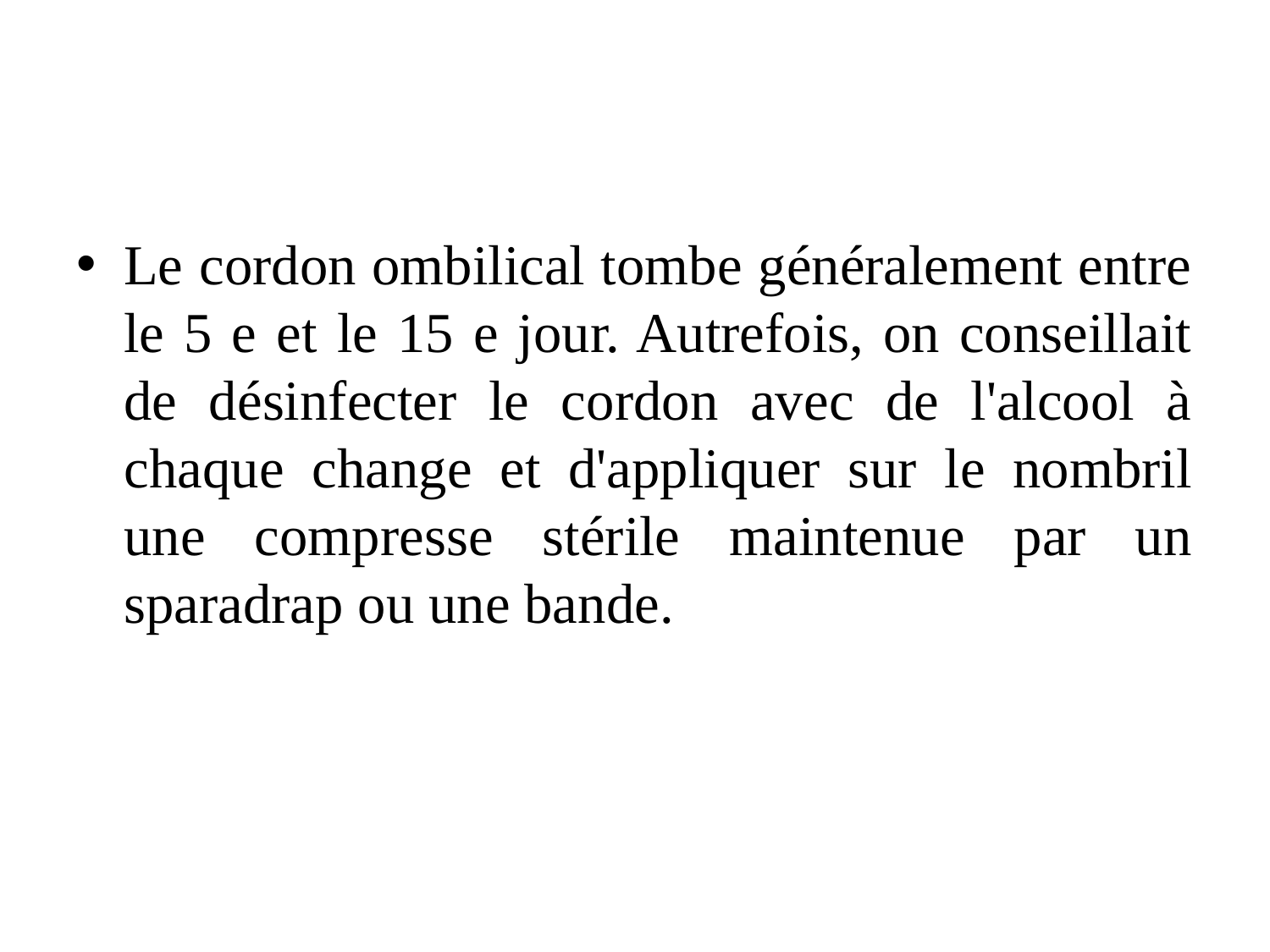

#
Le cordon ombilical tombe généralement entre le 5 e et le 15 e jour. Autrefois, on conseillait de désinfecter le cordon avec de l'alcool à chaque change et d'appliquer sur le nombril une compresse stérile maintenue par un sparadrap ou une bande.